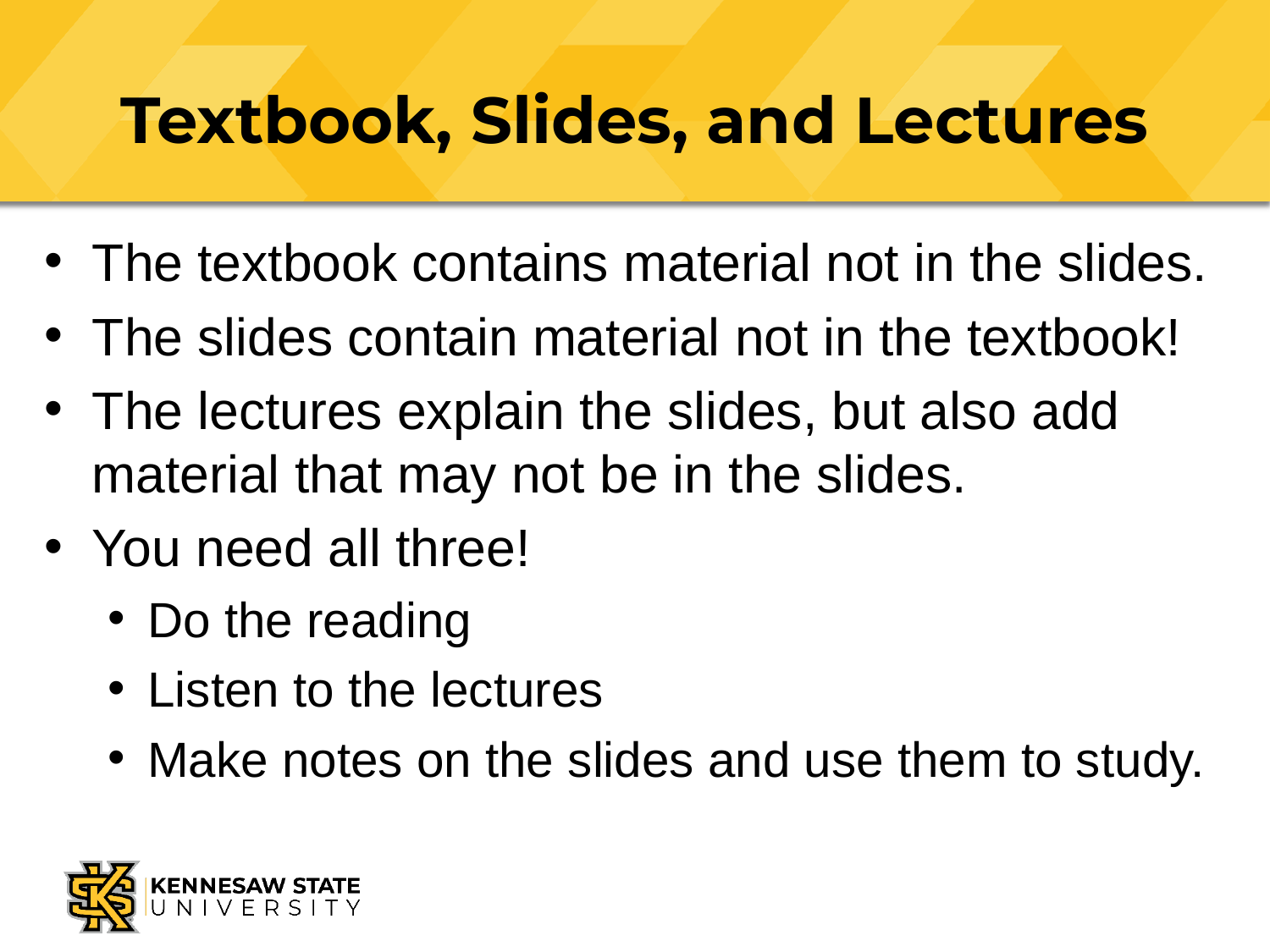

# Textbook, Slides, and Lectures
The textbook contains material not in the slides.
The slides contain material not in the textbook!
The lectures explain the slides, but also add material that may not be in the slides.
You need all three!
Do the reading
Listen to the lectures
Make notes on the slides and use them to study.